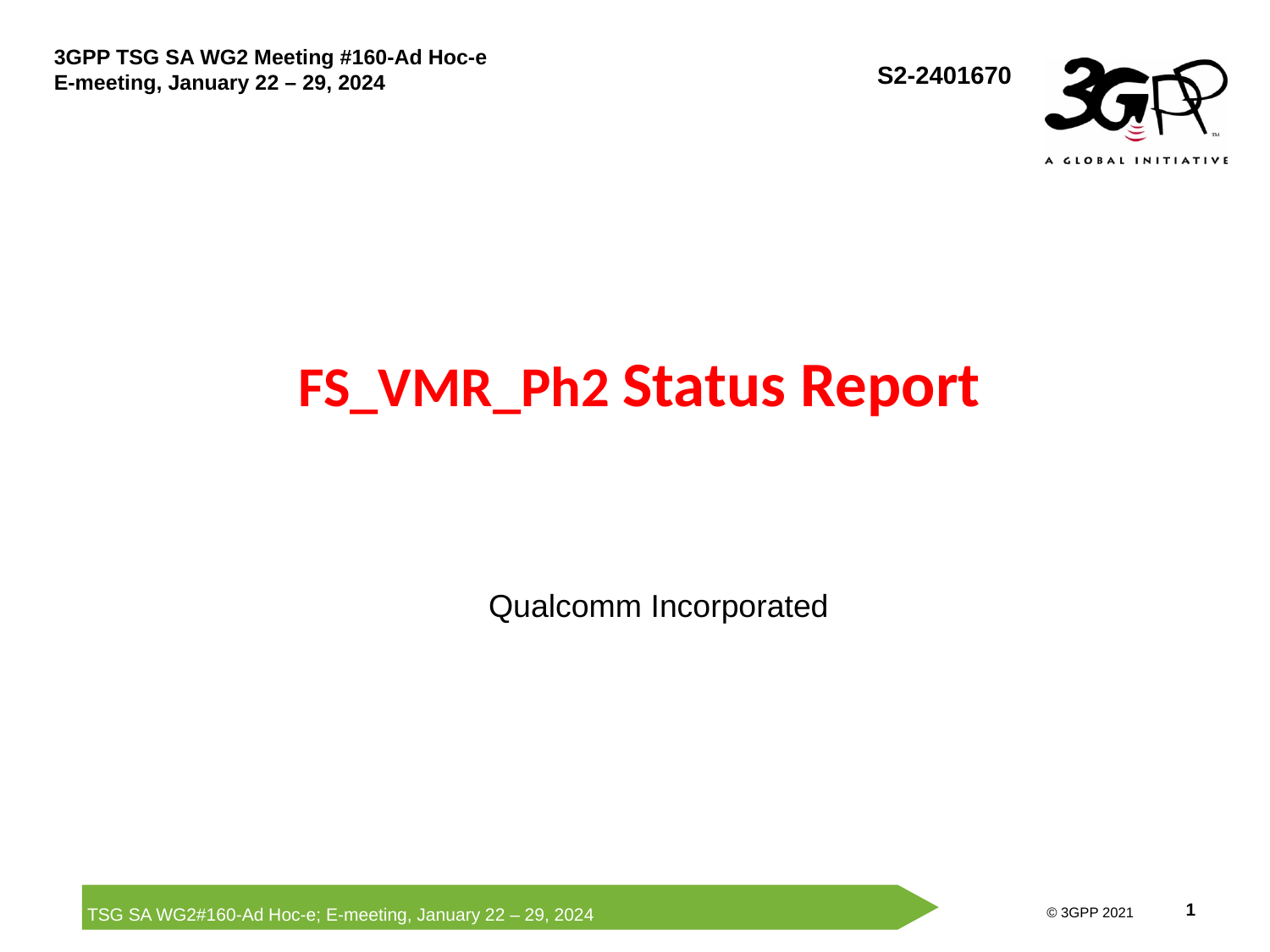

S2-2401670
# FS_VMR_Ph2 Status Report
Qualcomm Incorporated